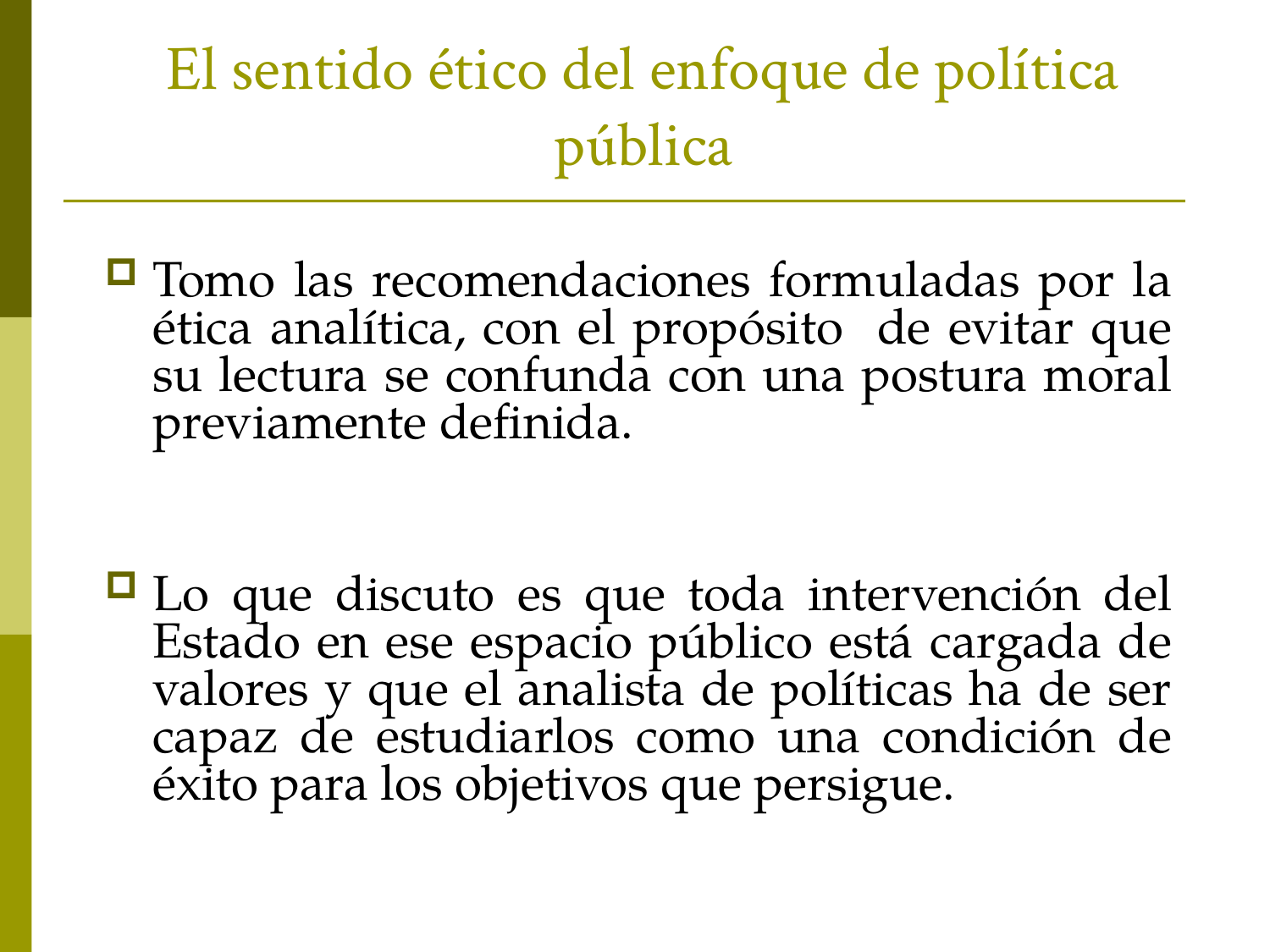

# El sentido ético del enfoque de política pública
Tomo las recomendaciones formuladas por la ética analítica, con el propósito  de evitar que su lectura se confunda con una postura moral previamente definida.

Lo que discuto es que toda intervención del Estado en ese espacio público está cargada de valores y que el analista de políticas ha de ser capaz de estudiarlos como una condición de éxito para los objetivos que persigue.